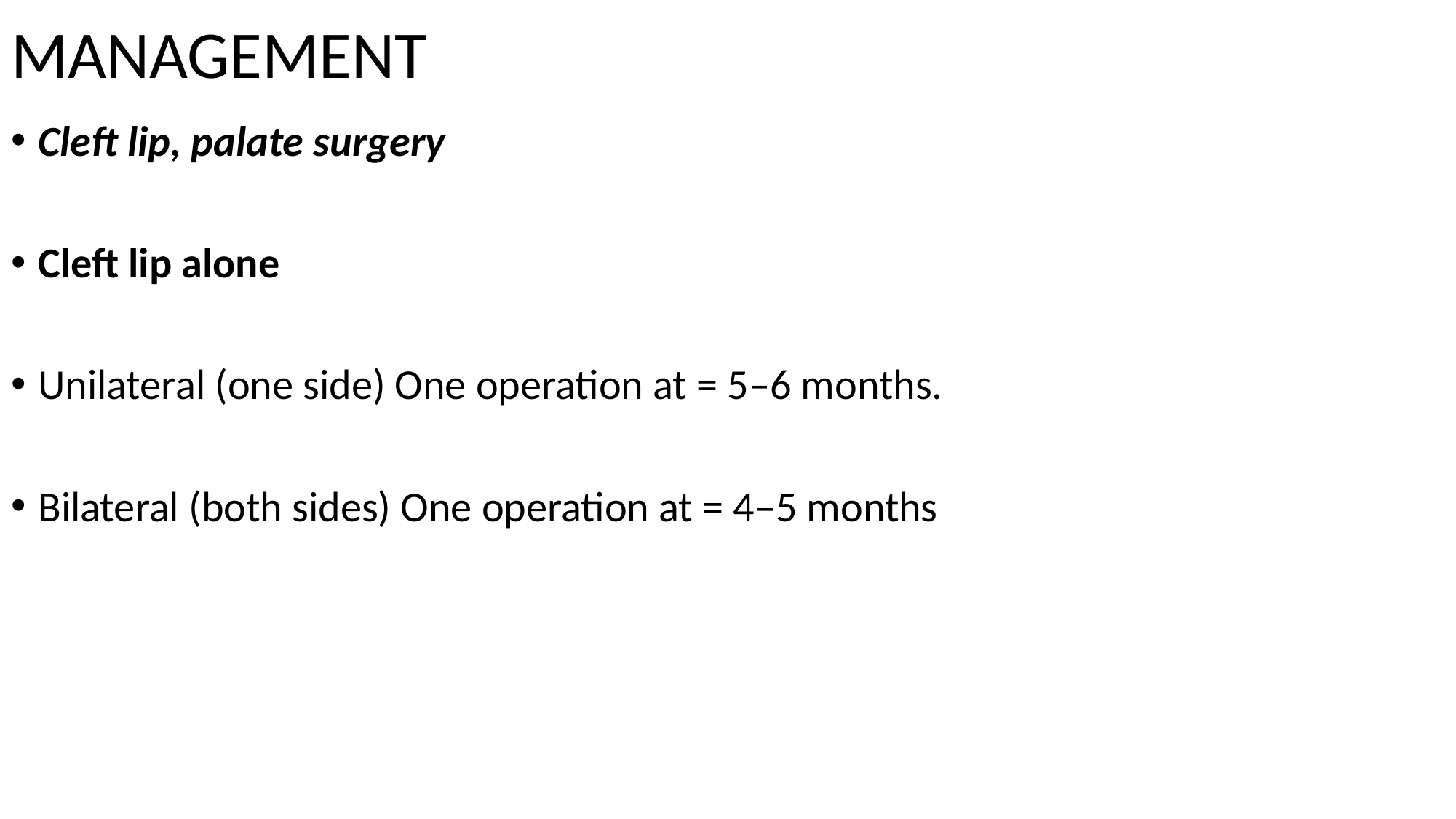

# MANAGEMENT
Cleft lip, palate surgery

Cleft lip alone

Unilateral (one side) One operation at = 5–6 months.

Bilateral (both sides) One operation at = 4–5 months